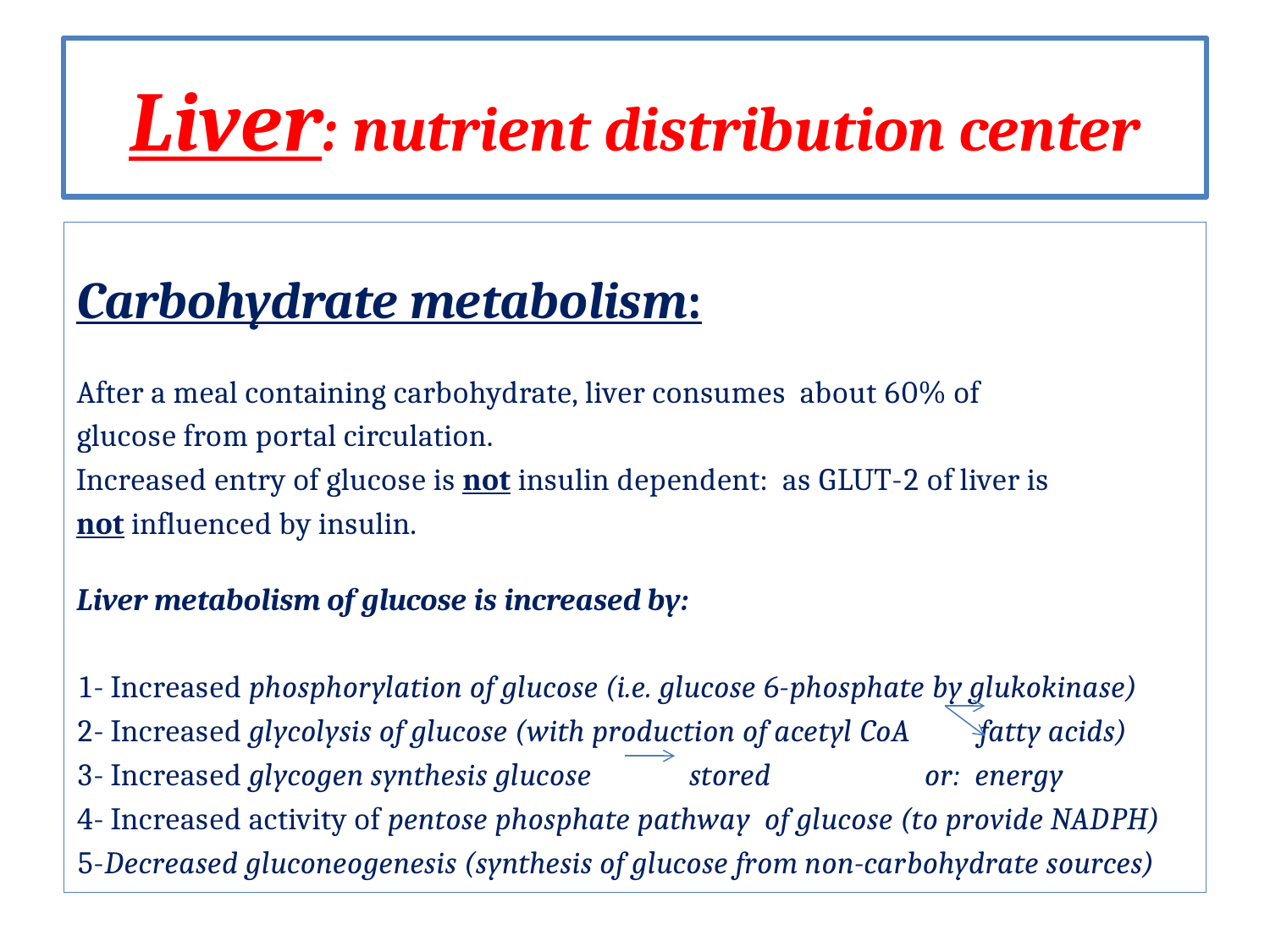

# Liver: nutrient distribution center

Carbohydrate metabolism:

After a meal containing carbohydrate, liver consumes  about 60% of
glucose from portal circulation.
Increased entry of glucose is not insulin dependent:  as GLUT-2 of liver is
not influenced by insulin.

Liver metabolism of glucose is increased by:

1- Increased phosphorylation of glucose (i.e. glucose 6-phosphate by glukokinase)
2- Increased glycolysis of glucose (with production of acetyl CoA          fatty acids)
3- Increased glycogen synthesis glucose              stored                      or:  energy
4- Increased activity of pentose phosphate pathway  of glucose (to provide NADPH)
5-Decreased gluconeogenesis (synthesis of glucose from non-carbohydrate sources)